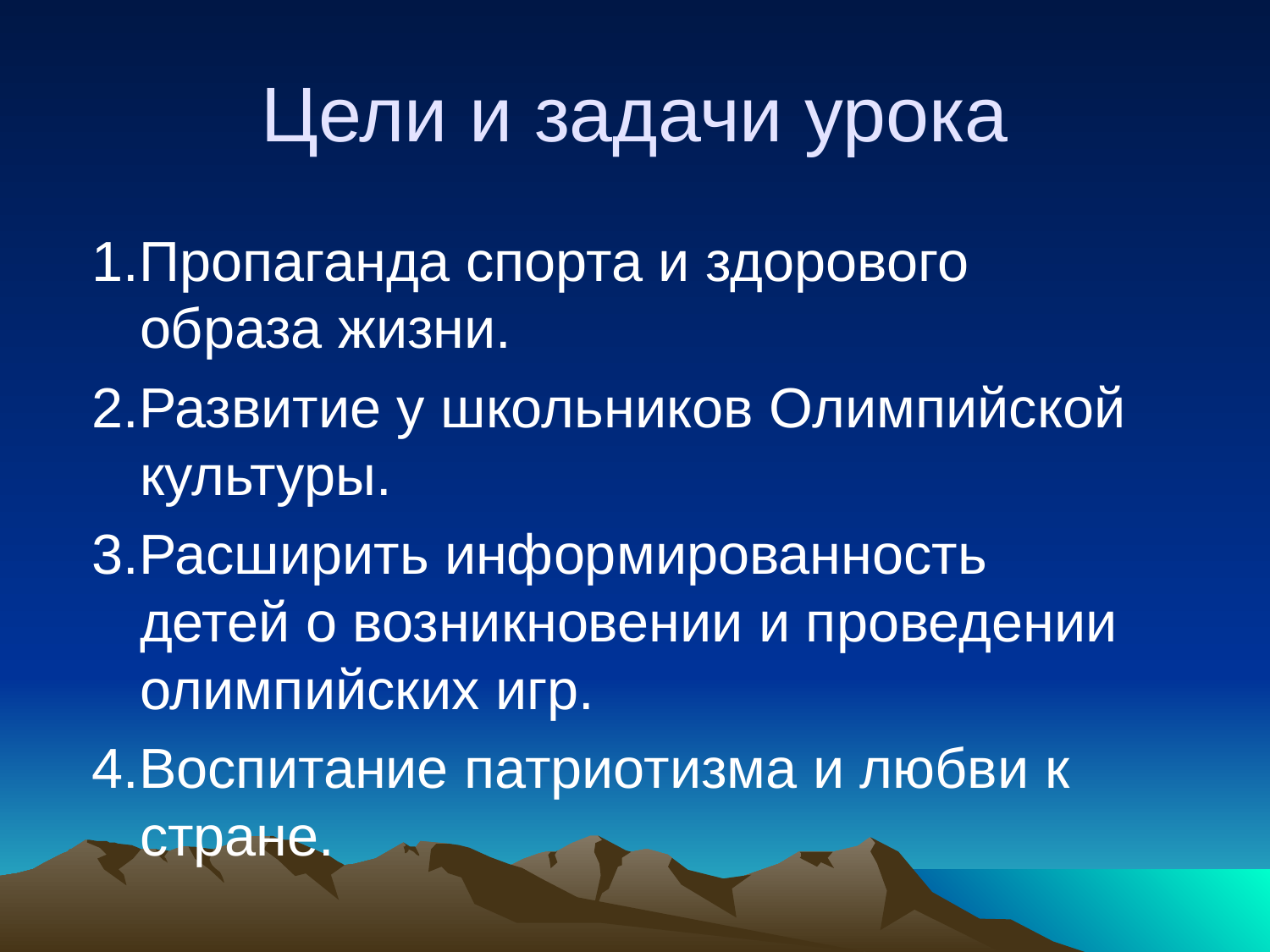

Цели и задачи урока
1.Пропаганда спорта и здорового образа жизни.
2.Развитие у школьников Олимпийской культуры.
3.Расширить информированность  детей о возникновении и проведении олимпийских игр.
4.Воспитание патриотизма и любви к стране.